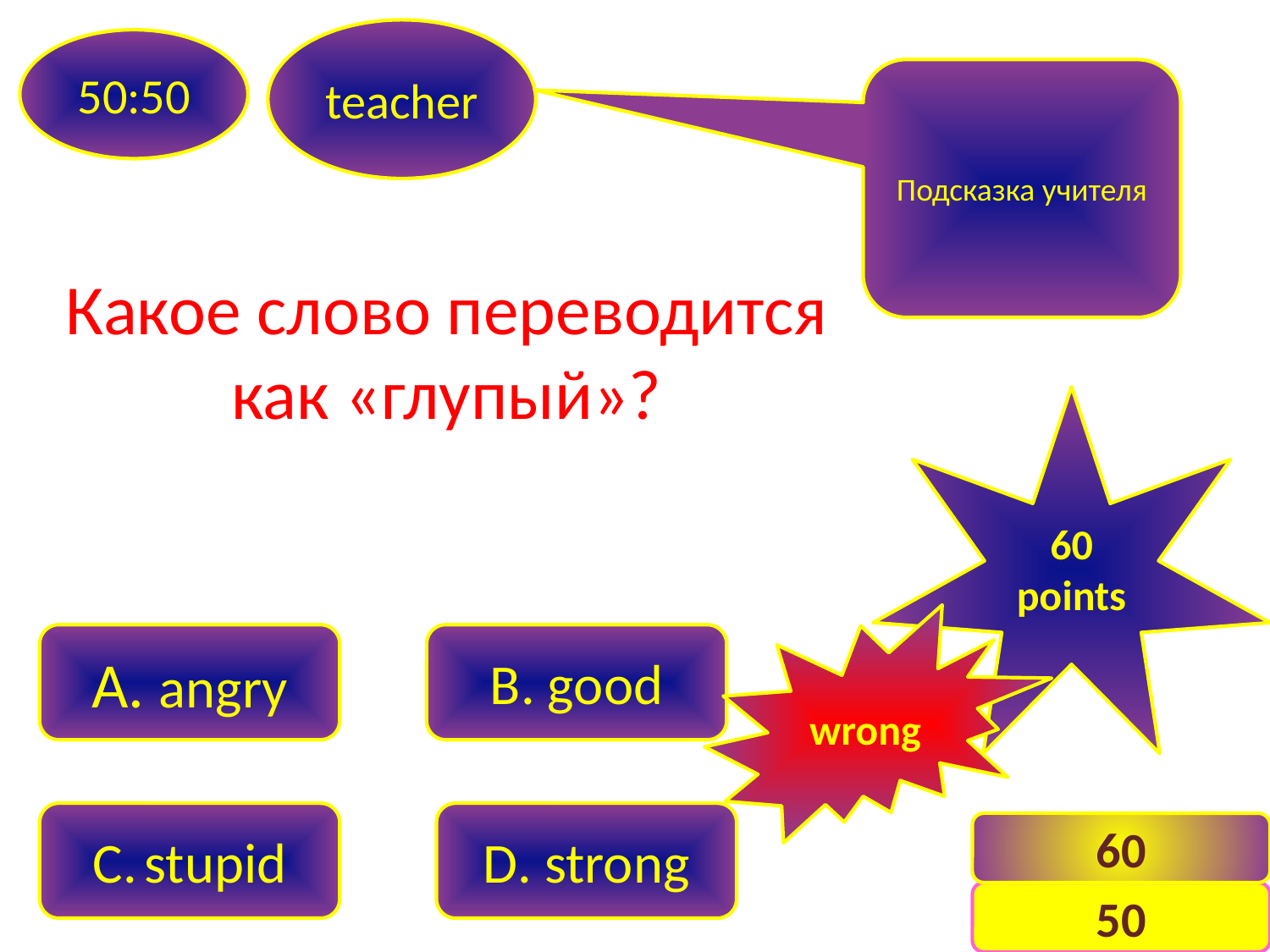

teacher
50:50
Подсказка учителя
Какое слово переводится как «глупый»?

60 points

wrong
A. angry
B. good
C. stupid
D. strong
60
8
50